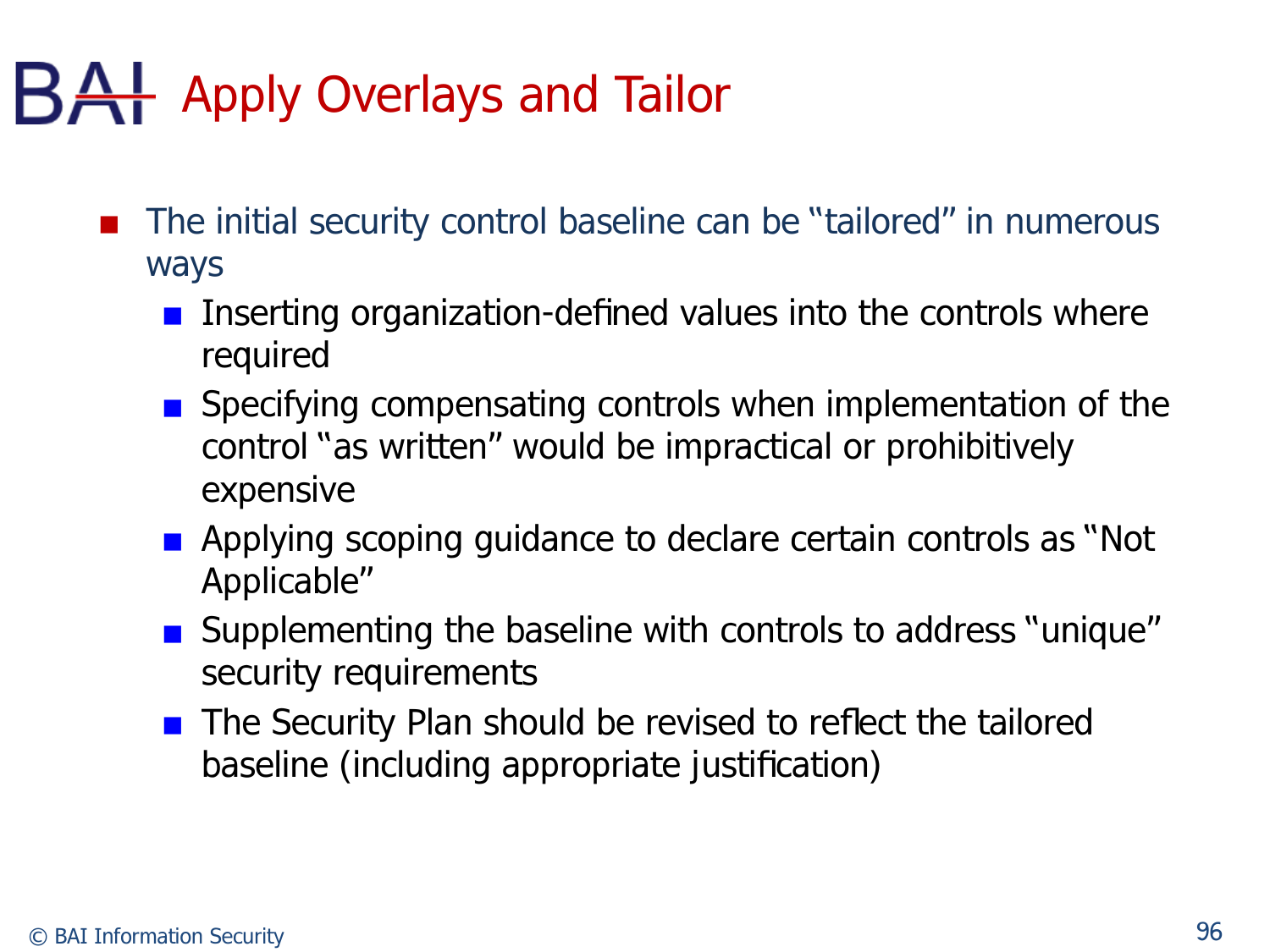

# Apply Overlays and Tailor
The initial security control baseline can be “tailored” in numerous ways
Inserting organization-defined values into the controls where required
Specifying compensating controls when implementation of the control “as written” would be impractical or prohibitively expensive
Applying scoping guidance to declare certain controls as “Not Applicable”
Supplementing the baseline with controls to address “unique” security requirements
The Security Plan should be revised to reflect the tailored baseline (including appropriate justification)